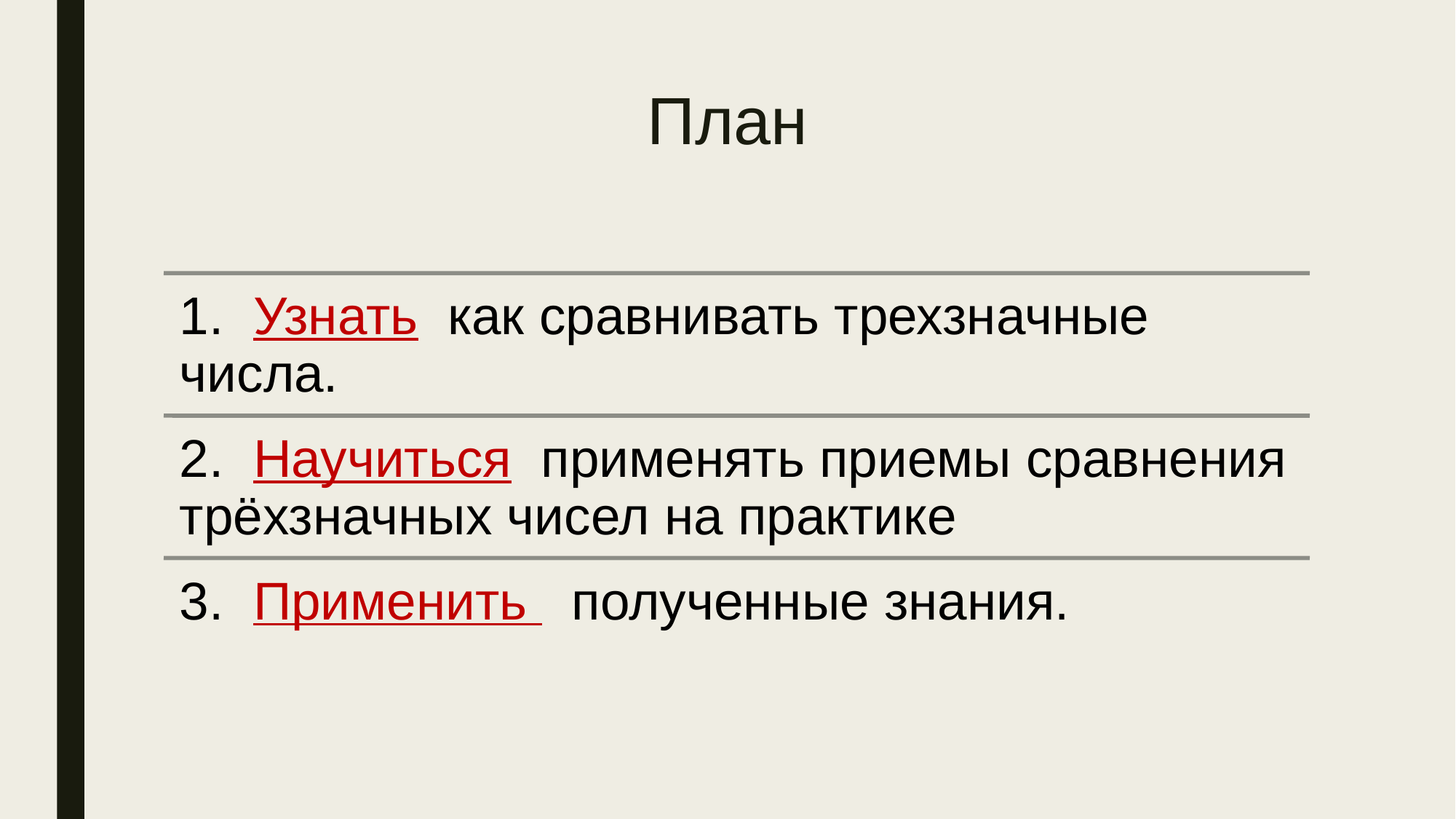

# План
1.  Узнать  как сравнивать трехзначные числа.
2.  Научиться  применять приемы сравнения трёхзначных чисел на практике
3.  Применить   полученные знания.